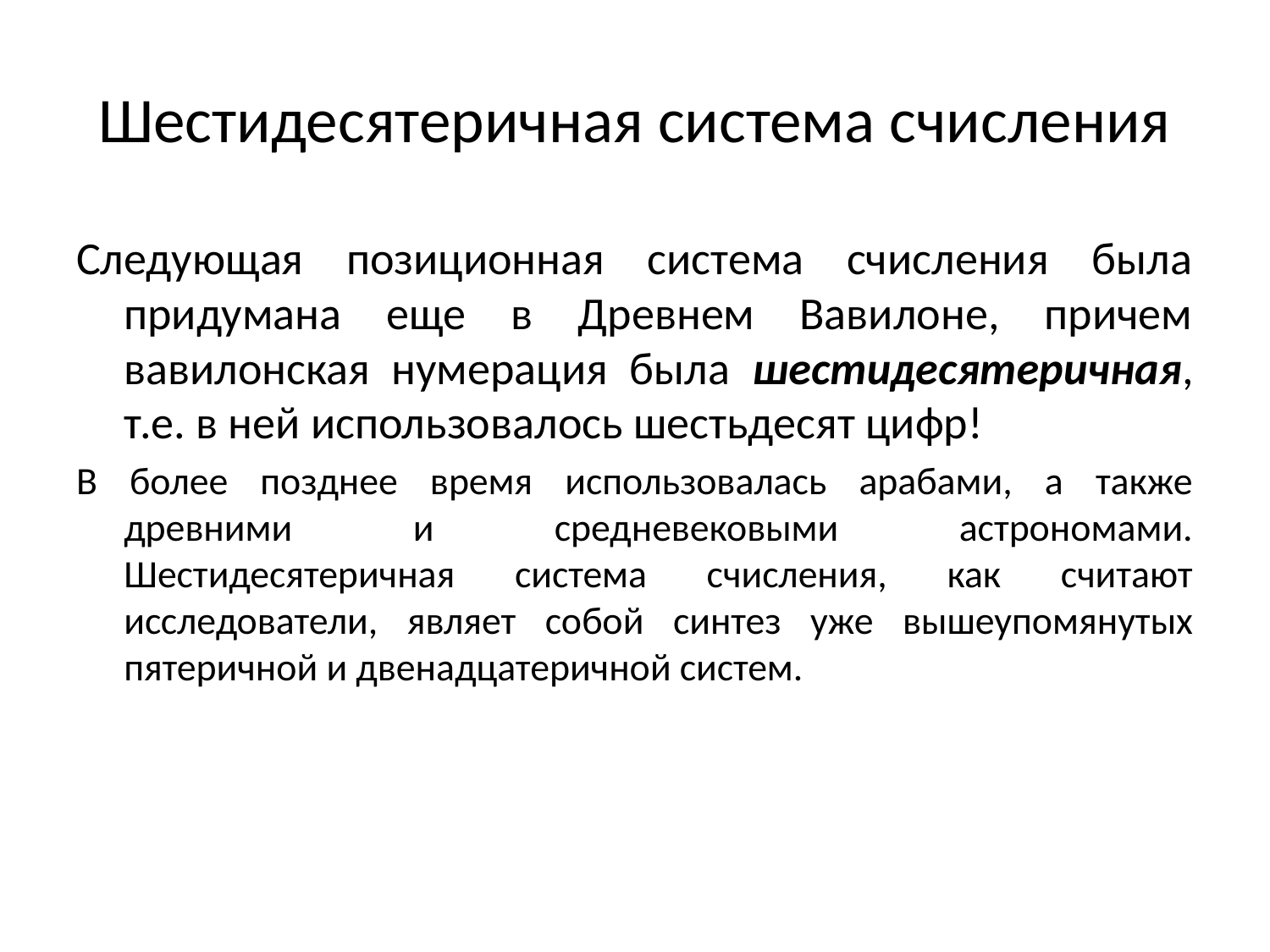

# Шестидесятеричная система счисления
Следующая позиционная система счисления была придумана еще в Древнем Вавилоне, причем вавилонская нумерация была шестидесятеричная, т.е. в ней использовалось шестьдесят цифр!
В более позднее время использовалась арабами, а также древними и средневековыми астрономами. Шестидесятеричная система счисления, как считают исследователи, являет собой синтез уже вышеупомянутых пятеричной и двенадцатеричной систем.